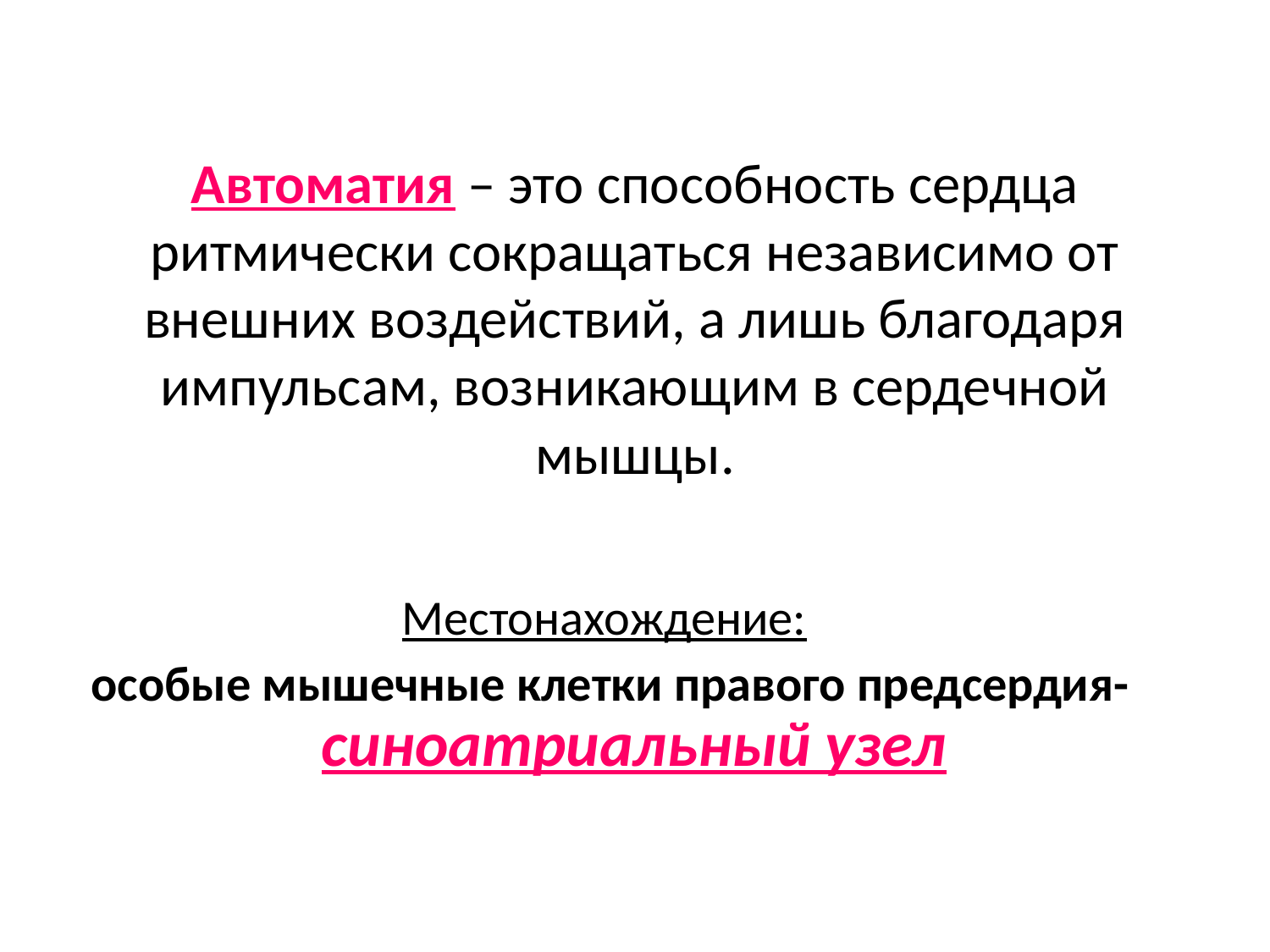

# Автоматия – это способность сердца ритмически сокращаться независимо от внешних воздействий, а лишь благодаря импульсам, возникающим в сердечной мышцы.
Местонахождение:
особые мышечные клетки правого предсердия- синоатриальный узел